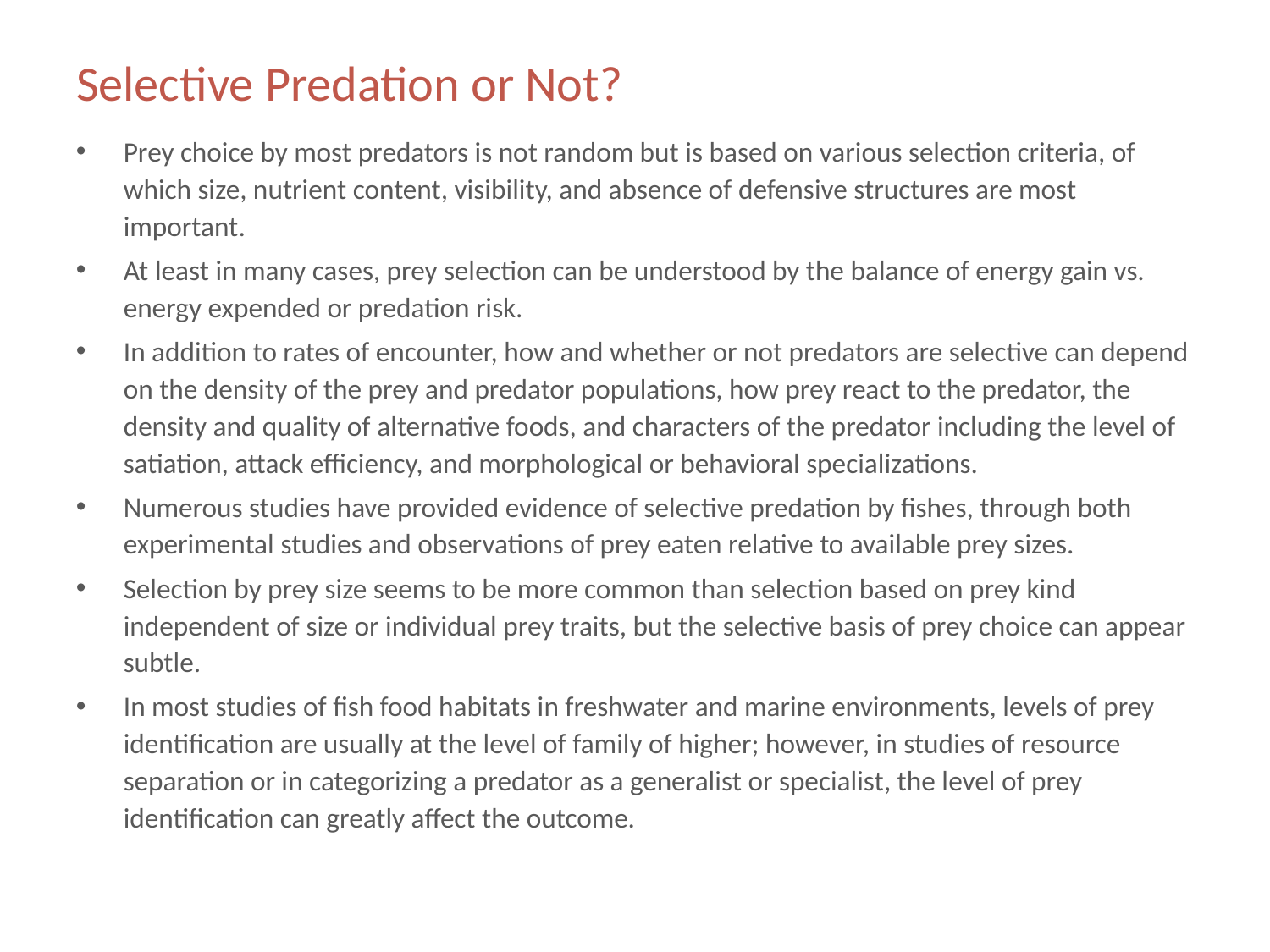

# Selective Predation or Not?
Prey choice by most predators is not random but is based on various selection criteria, of which size, nutrient content, visibility, and absence of defensive structures are most important.
At least in many cases, prey selection can be understood by the balance of energy gain vs. energy expended or predation risk.
In addition to rates of encounter, how and whether or not predators are selective can depend on the density of the prey and predator populations, how prey react to the predator, the density and quality of alternative foods, and characters of the predator including the level of satiation, attack efficiency, and morphological or behavioral specializations.
Numerous studies have provided evidence of selective predation by fishes, through both experimental studies and observations of prey eaten relative to available prey sizes.
Selection by prey size seems to be more common than selection based on prey kind independent of size or individual prey traits, but the selective basis of prey choice can appear subtle.
In most studies of fish food habitats in freshwater and marine environments, levels of prey identification are usually at the level of family of higher; however, in studies of resource separation or in categorizing a predator as a generalist or specialist, the level of prey identification can greatly affect the outcome.